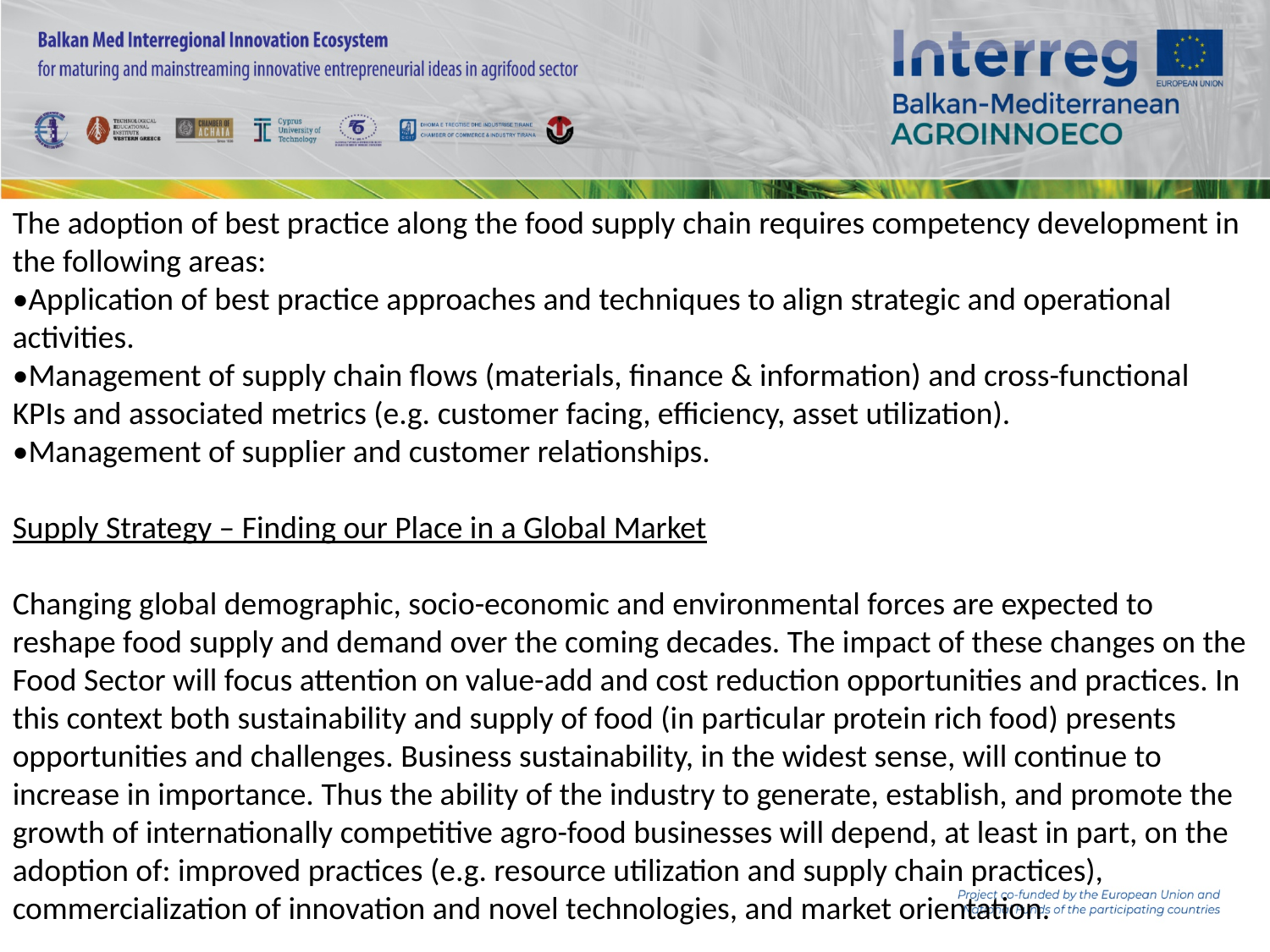

The adoption of best practice along the food supply chain requires competency development in the following areas:
•Application of best practice approaches and techniques to align strategic and operational activities.
•Management of supply chain flows (materials, finance & information) and cross-functional KPIs and associated metrics (e.g. customer facing, efficiency, asset utilization).
•Management of supplier and customer relationships.

Supply Strategy – Finding our Place in a Global Market

Changing global demographic, socio-economic and environmental forces are expected to reshape food supply and demand over the coming decades. The impact of these changes on the Food Sector will focus attention on value-add and cost reduction opportunities and practices. In this context both sustainability and supply of food (in particular protein rich food) presents opportunities and challenges. Business sustainability, in the widest sense, will continue to increase in importance. Thus the ability of the industry to generate, establish, and promote the growth of internationally competitive agro-food businesses will depend, at least in part, on the adoption of: improved practices (e.g. resource utilization and supply chain practices), commercialization of innovation and novel technologies, and market orientation.